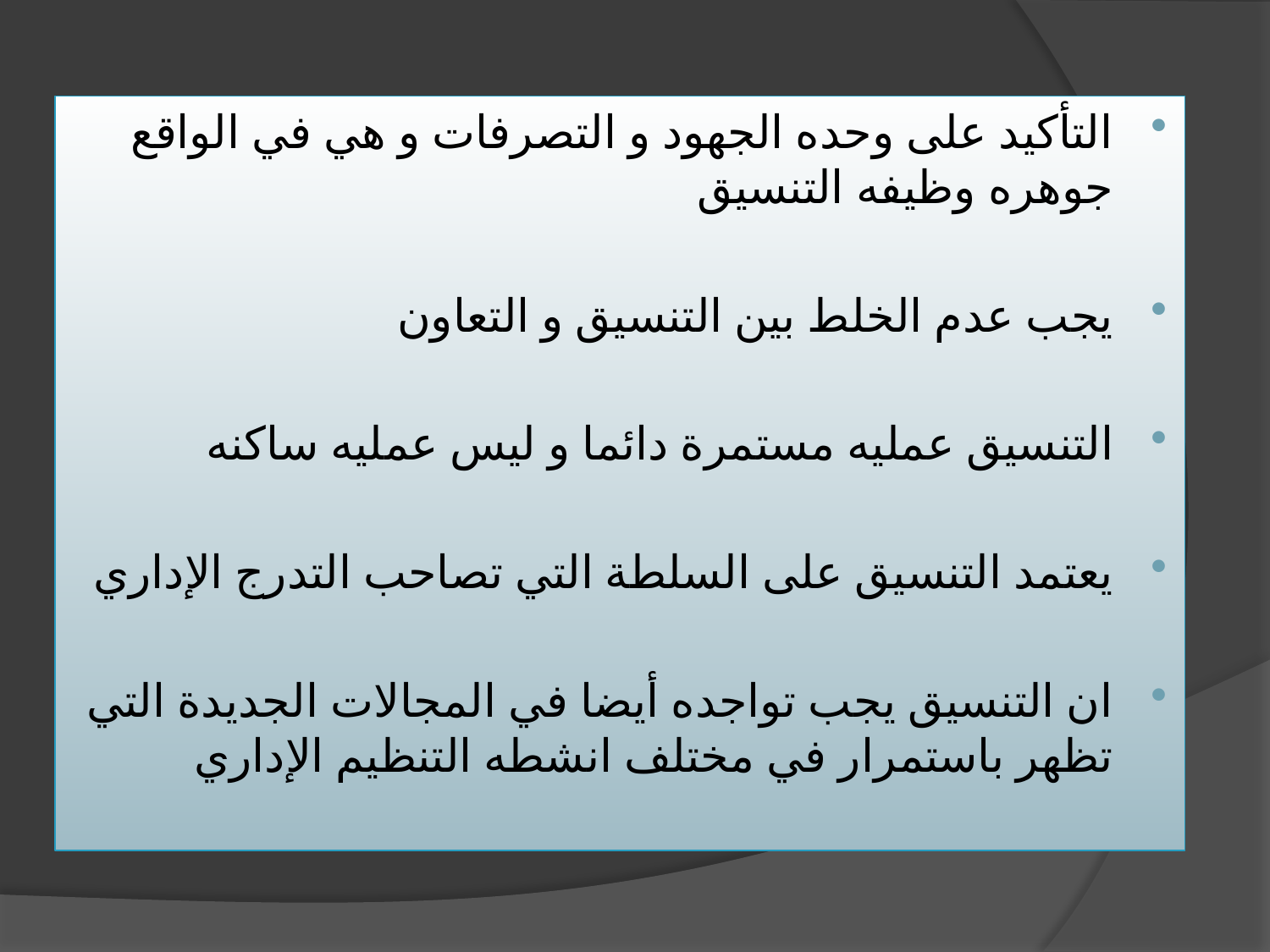

التأكيد على وحده الجهود و التصرفات و هي في الواقع جوهره وظيفه التنسيق

يجب عدم الخلط بين التنسيق و التعاون

التنسيق عمليه مستمرة دائما و ليس عمليه ساكنه

يعتمد التنسيق على السلطة التي تصاحب التدرج الإداري

ان التنسيق يجب تواجده أيضا في المجالات الجديدة التي تظهر باستمرار في مختلف انشطه التنظيم الإداري